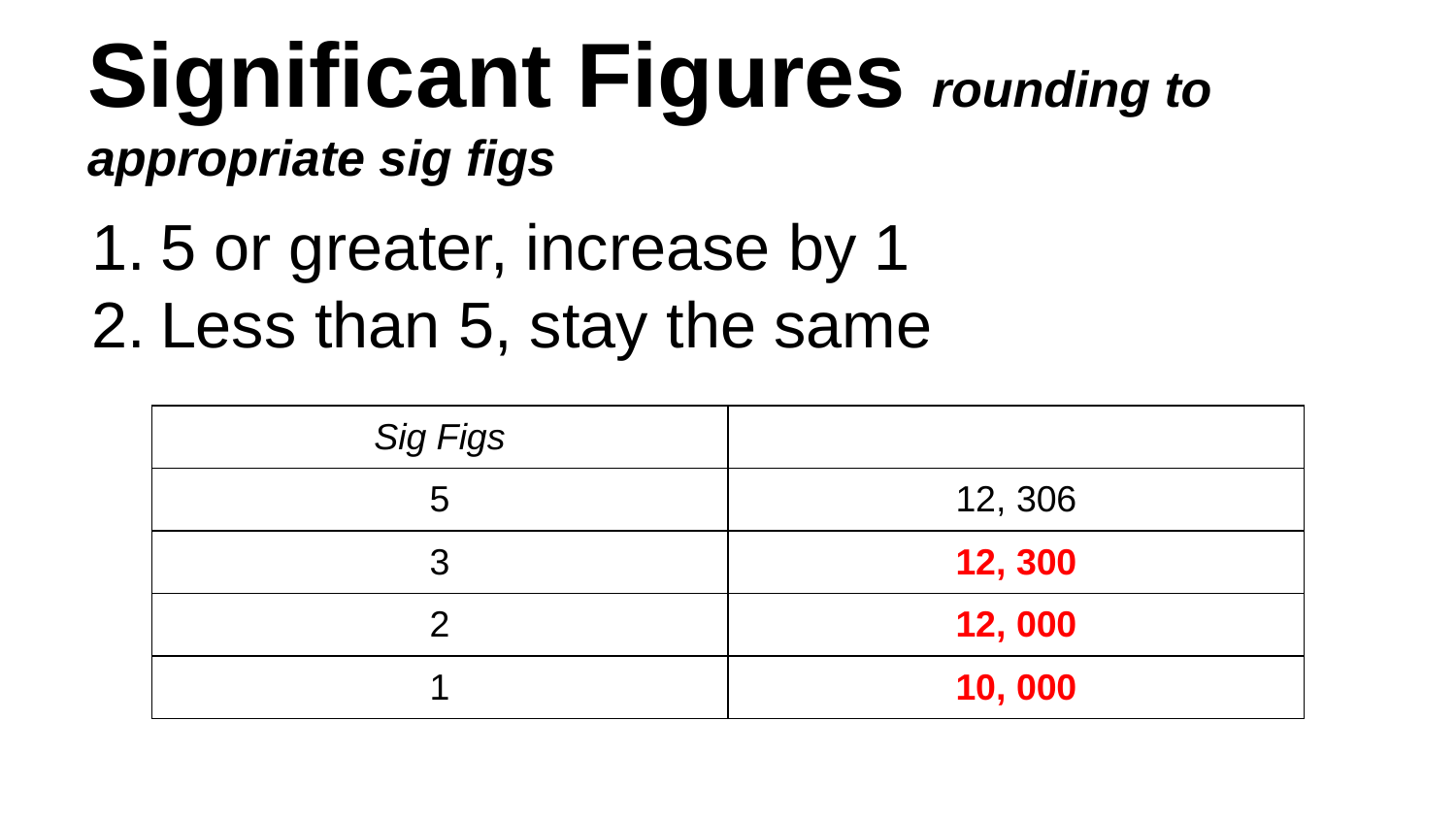

# Significant Figures rounding to appropriate sig figs
5 or greater, increase by 1
Less than 5, stay the same
| Sig Figs |  |
| --- | --- |
| 5 | 12, 306 |
| 3 | 12, 300 |
| 2 | 12, 000 |
| 1 | 10, 000 |